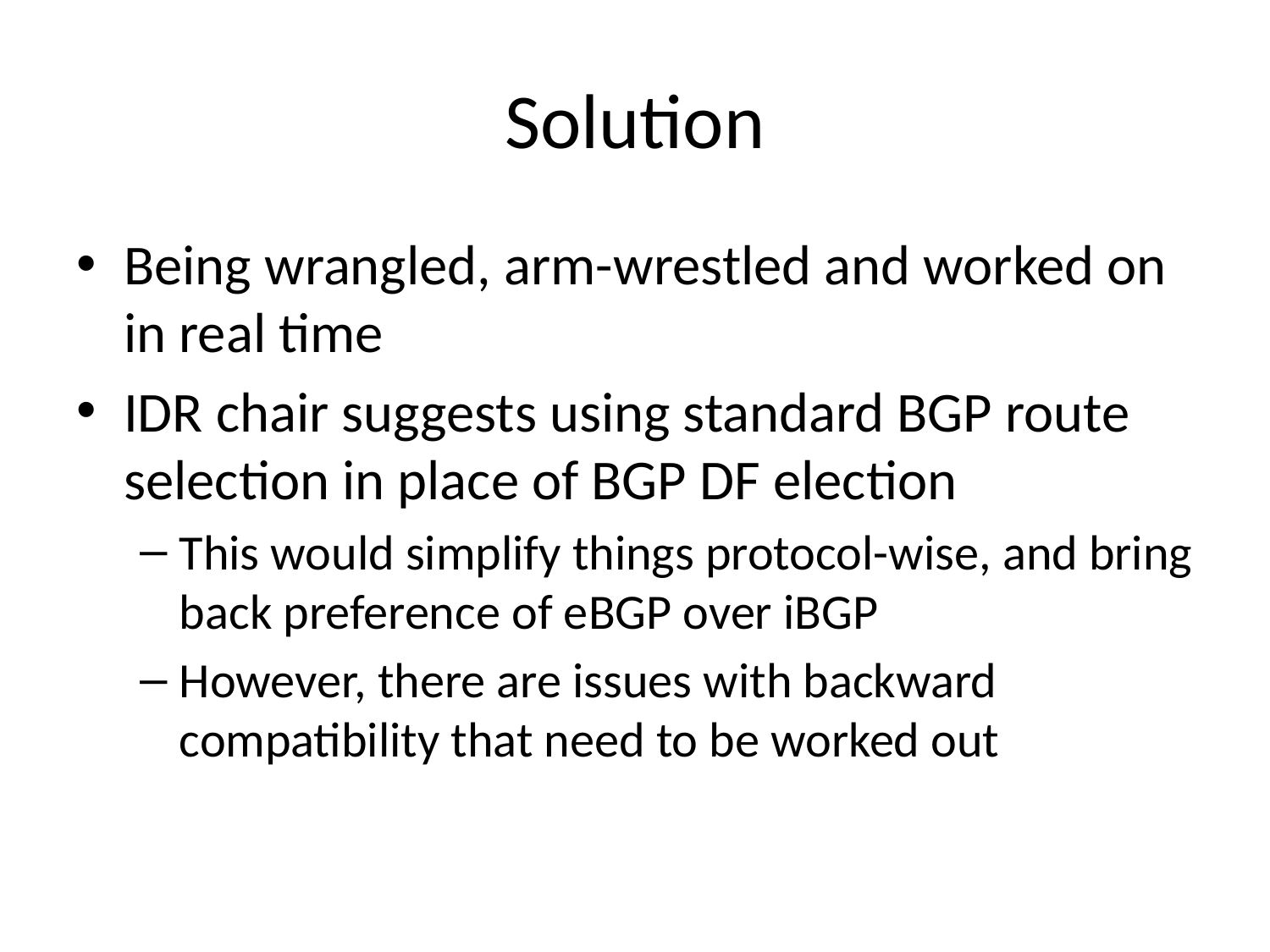

# Solution
Being wrangled, arm-wrestled and worked on in real time
IDR chair suggests using standard BGP route selection in place of BGP DF election
This would simplify things protocol-wise, and bring back preference of eBGP over iBGP
However, there are issues with backward compatibility that need to be worked out